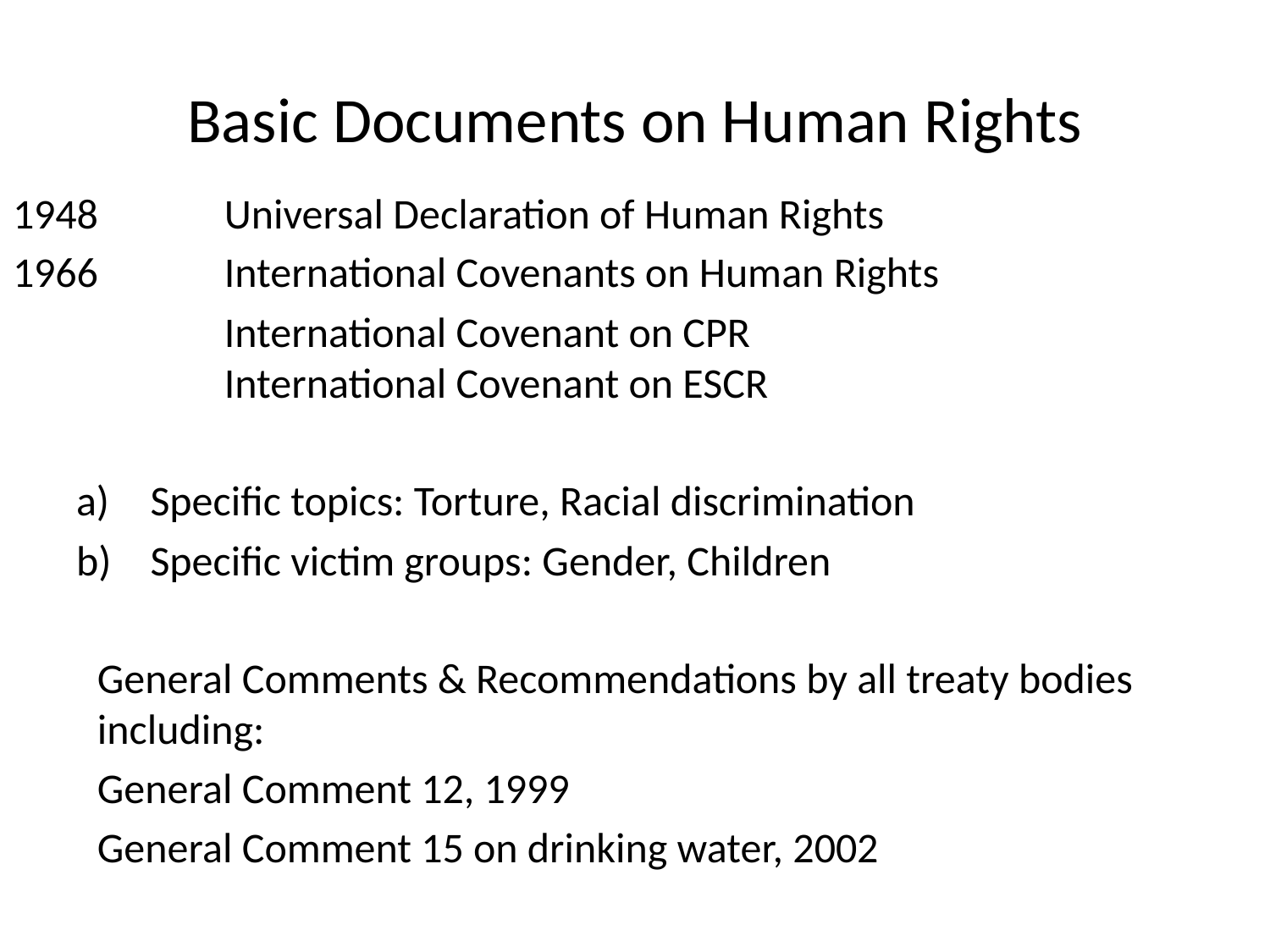

# Basic Documents on Human Rights
1948	Universal Declaration of Human Rights
1966	International Covenants on Human Rights
		International Covenant on CPR
	International Covenant on ESCR

Specific topics: Torture, Racial discrimination
Specific victim groups: Gender, Children

	General Comments & Recommendations by all treaty bodies including:
	General Comment 12, 1999
	General Comment 15 on drinking water, 2002